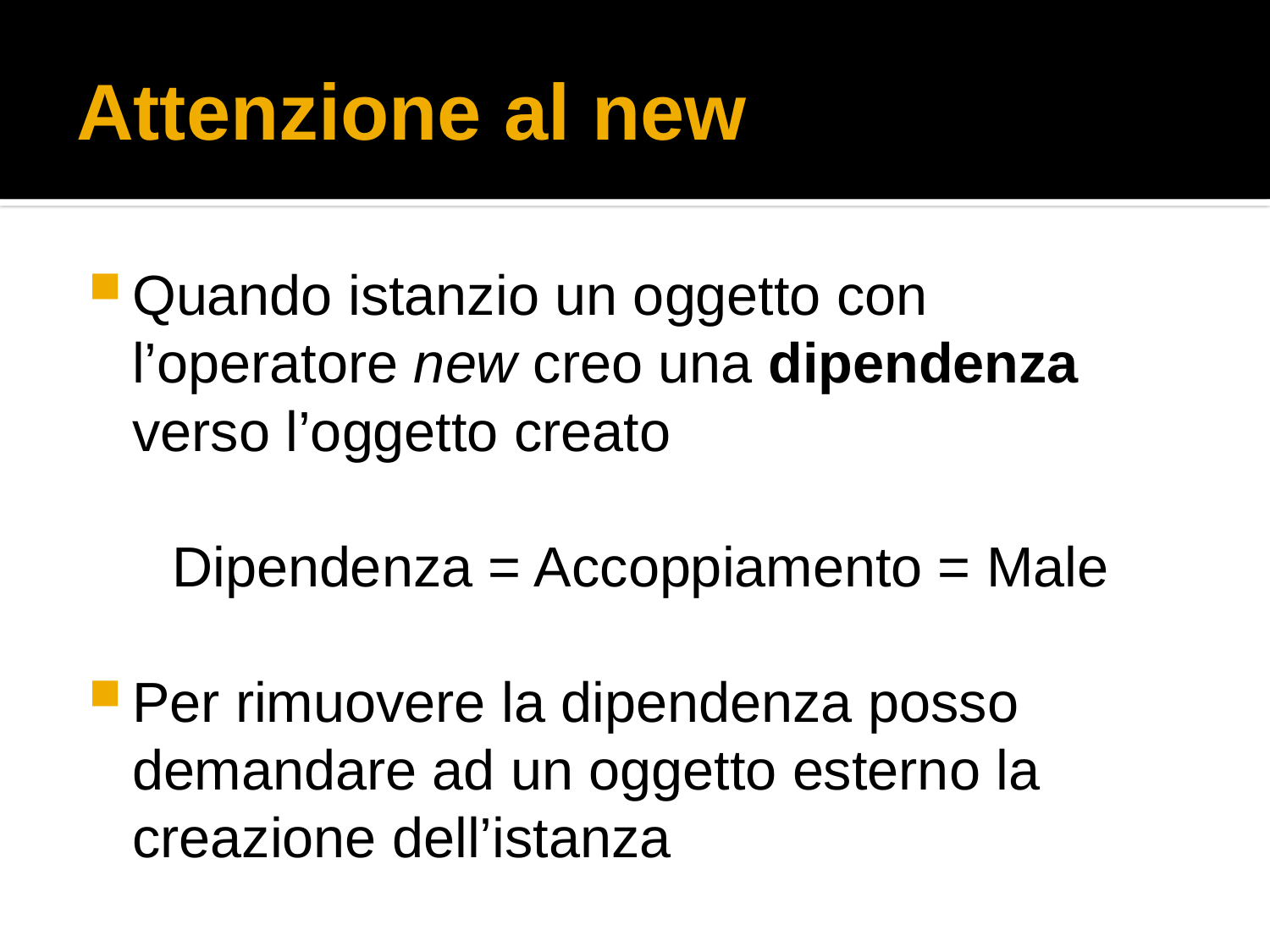

# Attenzione al new
Quando istanzio un oggetto con l’operatore new creo una dipendenza verso l’oggetto creato

Dipendenza = Accoppiamento = Male

Per rimuovere la dipendenza posso demandare ad un oggetto esterno la creazione dell’istanza